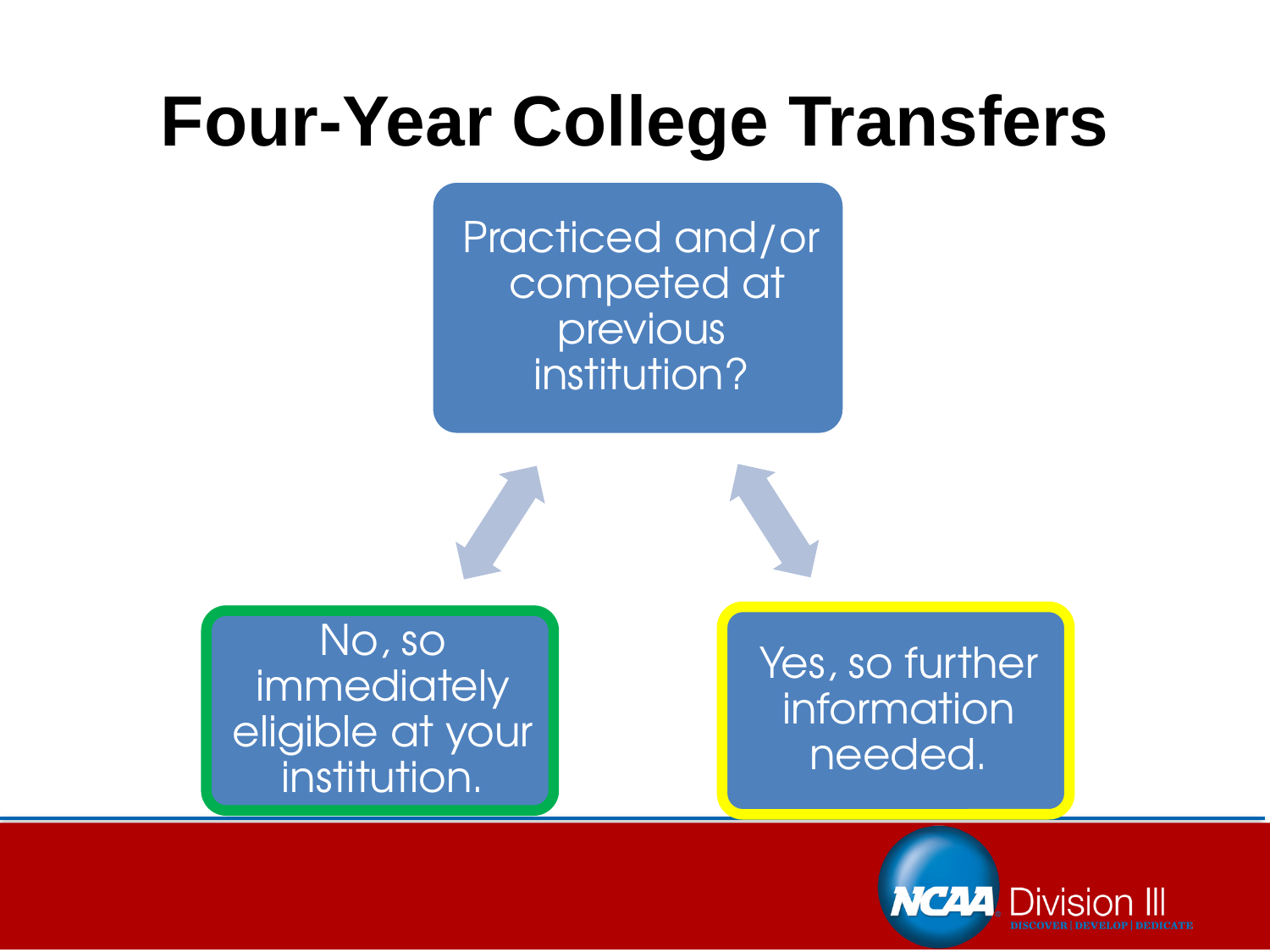

# Four-Year College Transfers
Practiced and/or  competed at previous institution?

Yes, so further information needed.

No, so immediately eligible at your institution.